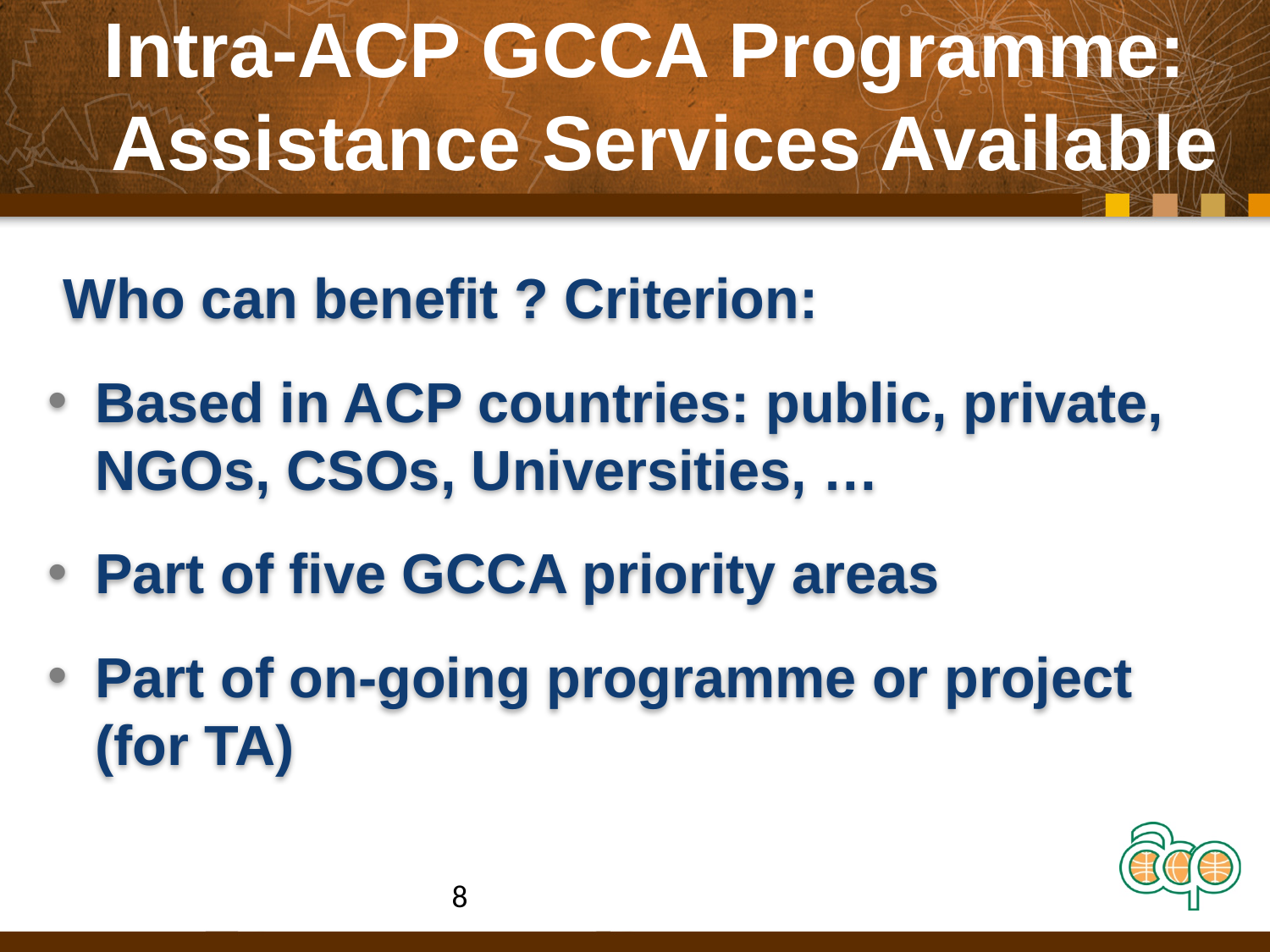

# Intra-ACP GCCA Programme: Assistance Services Available
 Who can benefit ? Criterion:

Based in ACP countries: public, private, NGOs, CSOs, Universities, …

Part of five GCCA priority areas

Part of on-going programme or project (for TA)

8